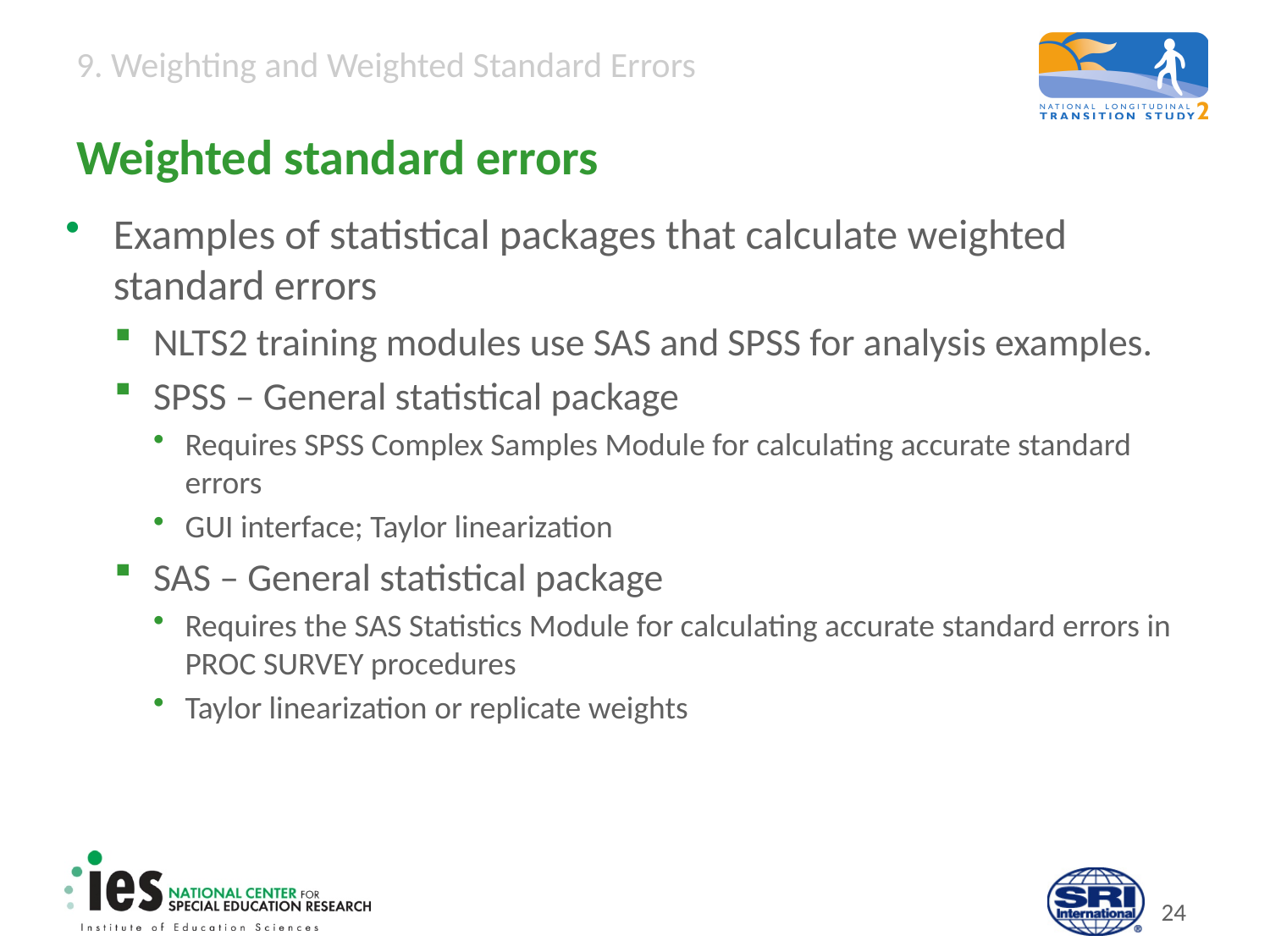

# Weighted standard errors
Examples of statistical packages that calculate weighted standard errors
NLTS2 training modules use SAS and SPSS for analysis examples.
SPSS – General statistical package
Requires SPSS Complex Samples Module for calculating accurate standard errors
GUI interface; Taylor linearization
SAS – General statistical package
Requires the SAS Statistics Module for calculating accurate standard errors in PROC SURVEY procedures
Taylor linearization or replicate weights

24